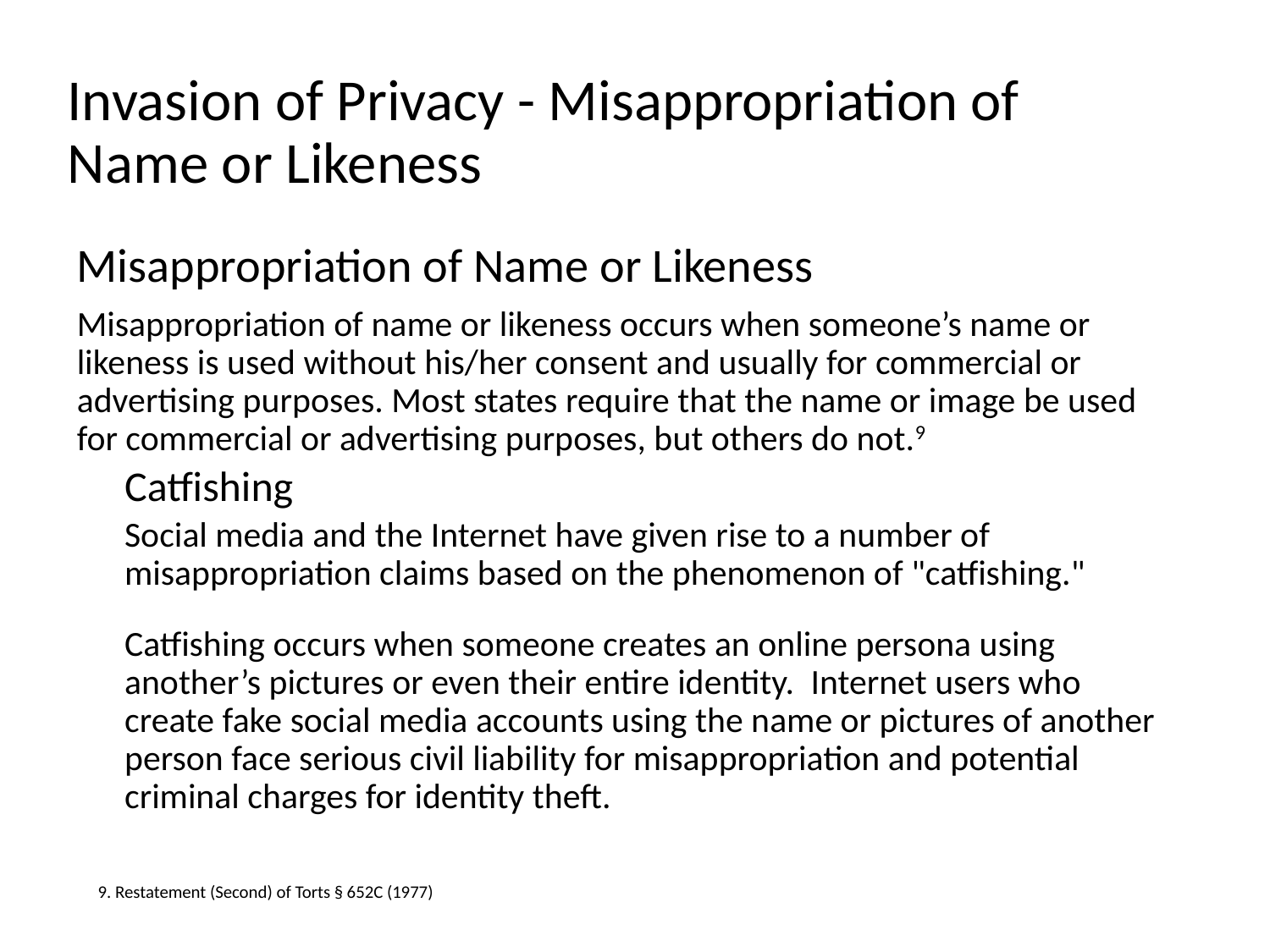

# Invasion of Privacy - Misappropriation of Name or Likeness
Misappropriation of Name or Likeness
Misappropriation of name or likeness occurs when someone’s name or likeness is used without his/her consent and usually for commercial or advertising purposes. Most states require that the name or image be used for commercial or advertising purposes, but others do not.9
Catfishing
Social media and the Internet have given rise to a number of misappropriation claims based on the phenomenon of "catfishing."

Catfishing occurs when someone creates an online persona using another’s pictures or even their entire identity.  Internet users who create fake social media accounts using the name or pictures of another person face serious civil liability for misappropriation and potential criminal charges for identity theft.

9. Restatement (Second) of Torts § 652C (1977)